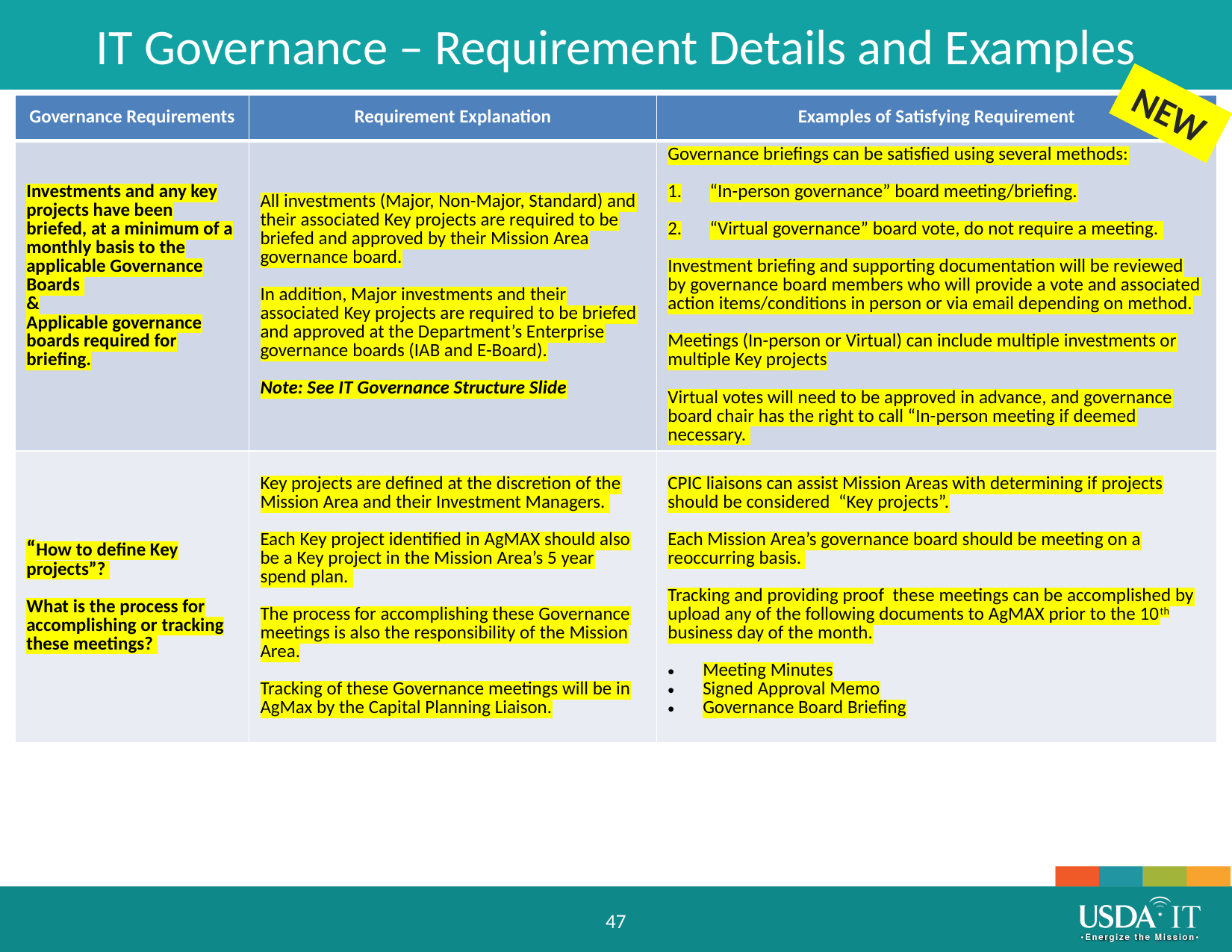

IT Governance – Requirement Details and Examples
NEW
| Governance Requirements | Requirement Explanation | Examples of Satisfying Requirement |
| --- | --- | --- |
| Investments and any key projects have been briefed, at a minimum of a monthly basis to the applicable Governance Boards & Applicable governance boards required for briefing. | All investments (Major, Non-Major, Standard) and their associated Key projects are required to be briefed and approved by their Mission Area governance board. In addition, Major investments and their associated Key projects are required to be briefed and approved at the Department’s Enterprise governance boards (IAB and E-Board). Note: See IT Governance Structure Slide | Governance briefings can be satisfied using several methods: “In-person governance” board meeting/briefing. “Virtual governance” board vote, do not require a meeting. Investment briefing and supporting documentation will be reviewed by governance board members who will provide a vote and associated action items/conditions in person or via email depending on method. Meetings (In-person or Virtual) can include multiple investments or multiple Key projects Virtual votes will need to be approved in advance, and governance board chair has the right to call “In-person meeting if deemed necessary. |
| “How to define Key projects”? What is the process for accomplishing or tracking these meetings? | Key projects are defined at the discretion of the Mission Area and their Investment Managers. Each Key project identified in AgMAX should also be a Key project in the Mission Area’s 5 year spend plan. The process for accomplishing these Governance meetings is also the responsibility of the Mission Area. Tracking of these Governance meetings will be in AgMax by the Capital Planning Liaison. | CPIC liaisons can assist Mission Areas with determining if projects should be considered “Key projects”. Each Mission Area’s governance board should be meeting on a reoccurring basis. Tracking and providing proof these meetings can be accomplished by upload any of the following documents to AgMAX prior to the 10th business day of the month. Meeting Minutes Signed Approval Memo Governance Board Briefing |
47